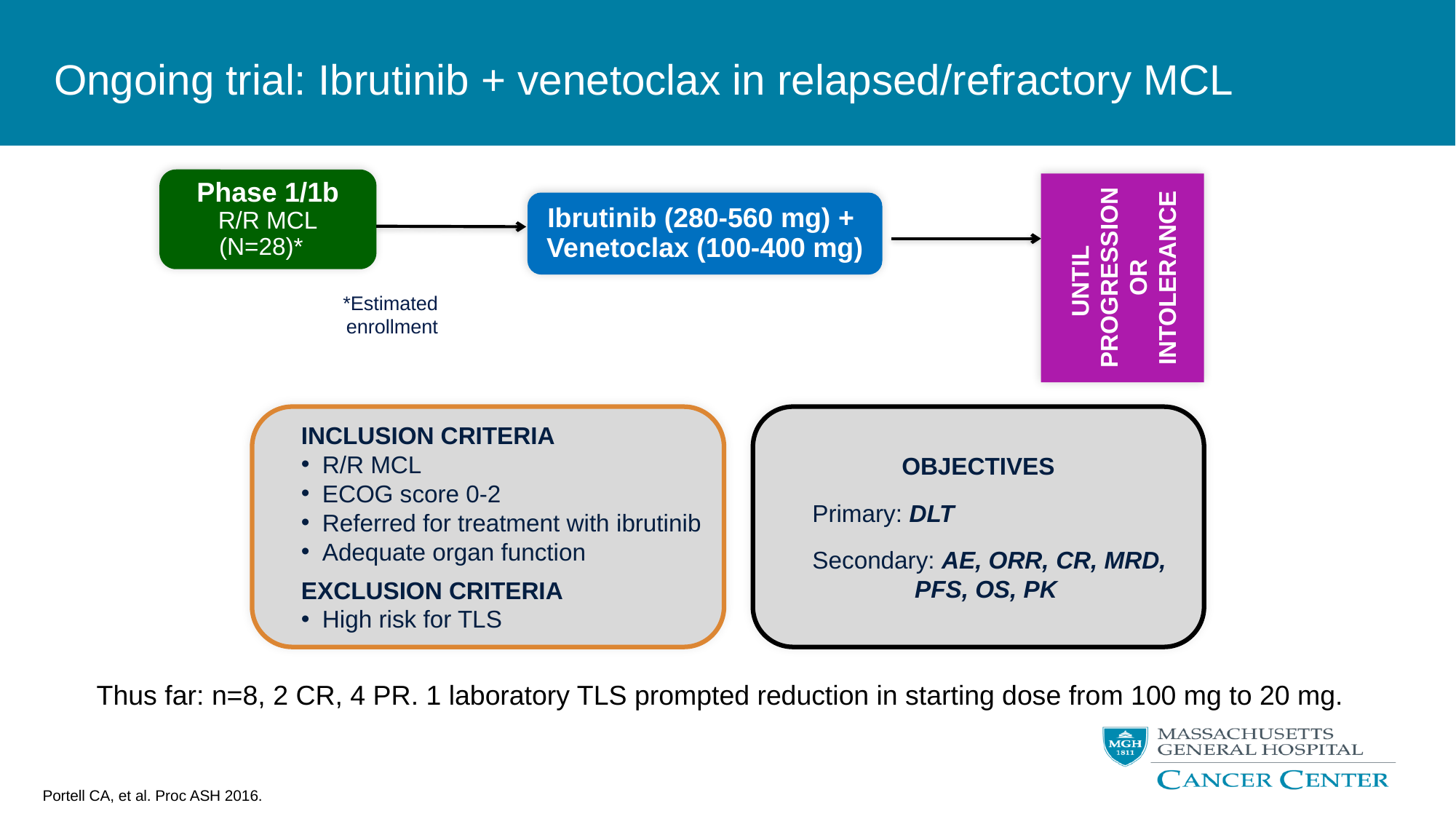

# Ongoing trial: Ibrutinib + venetoclax in relapsed/refractory MCL
Phase 1/1b
R/R MCL
(N=28)*
Ibrutinib (280-560 mg) +
Venetoclax (100-400 mg)
UNTIL
PROGRESSIONOR INTOLERANCE
*Estimated enrollment
INCLUSION CRITERIA
R/R MCL
ECOG score 0-2
Referred for treatment with ibrutinib
Adequate organ function
EXCLUSION CRITERIA
High risk for TLS
OBJECTIVES
Primary: DLT
Secondary: AE, ORR, CR, MRD, PFS, OS, PK
Thus far: n=8, 2 CR, 4 PR. 1 laboratory TLS prompted reduction in starting dose from 100 mg to 20 mg.
Portell CA, et al. Proc ASH 2016.